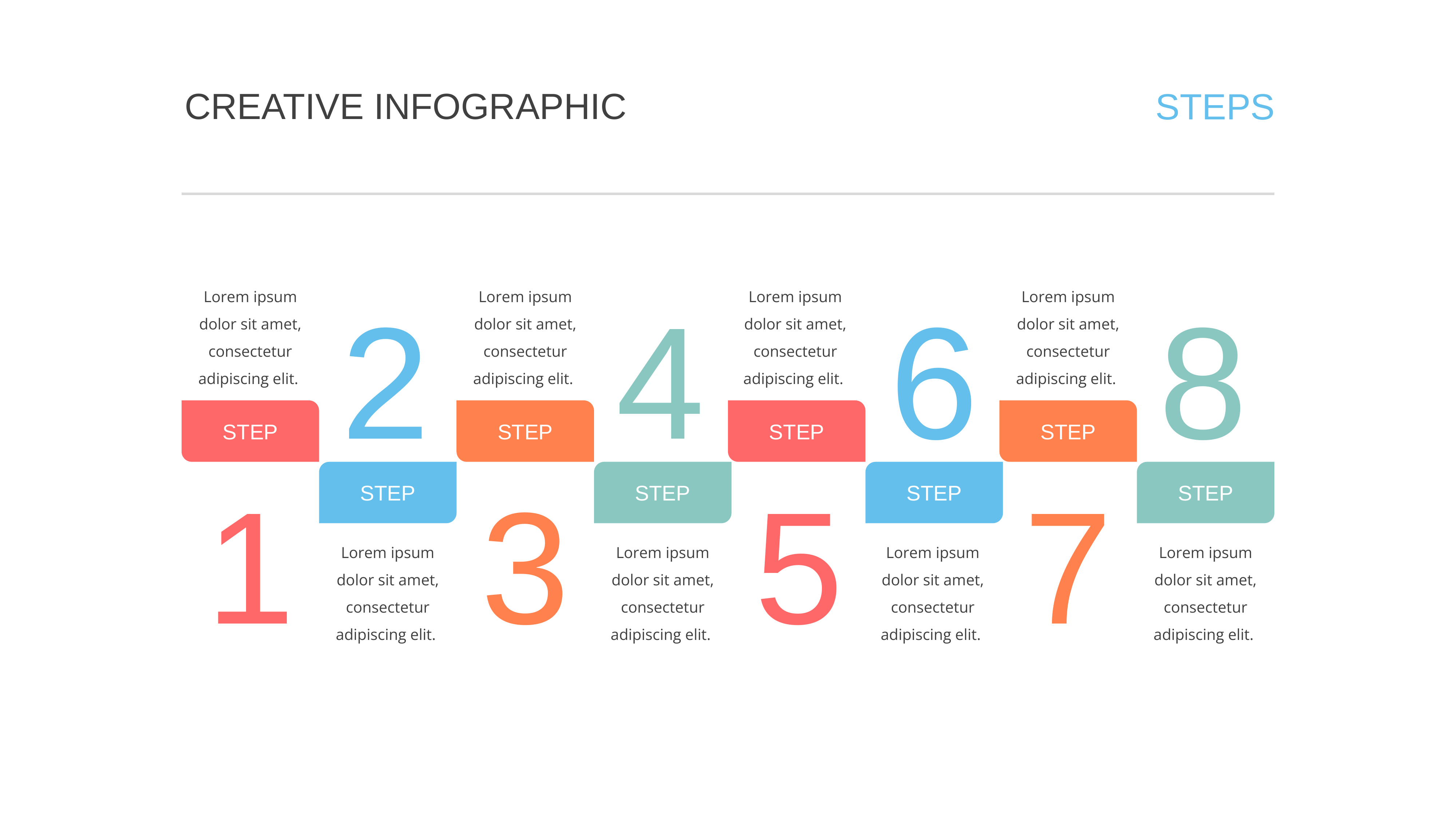

CREATIVE INFOGRAPHIC
STEPS
Lorem ipsum dolor sit amet, consectetur adipiscing elit.
Lorem ipsum dolor sit amet, consectetur adipiscing elit.
Lorem ipsum dolor sit amet, consectetur adipiscing elit.
Lorem ipsum dolor sit amet, consectetur adipiscing elit.
2
4
6
8

STEP
STEP
STEP
STEP
1

3

5

7

STEP
STEP
STEP
STEP
Lorem ipsum dolor sit amet, consectetur adipiscing elit.
Lorem ipsum dolor sit amet, consectetur adipiscing elit.
Lorem ipsum dolor sit amet, consectetur adipiscing elit.
Lorem ipsum dolor sit amet, consectetur adipiscing elit.